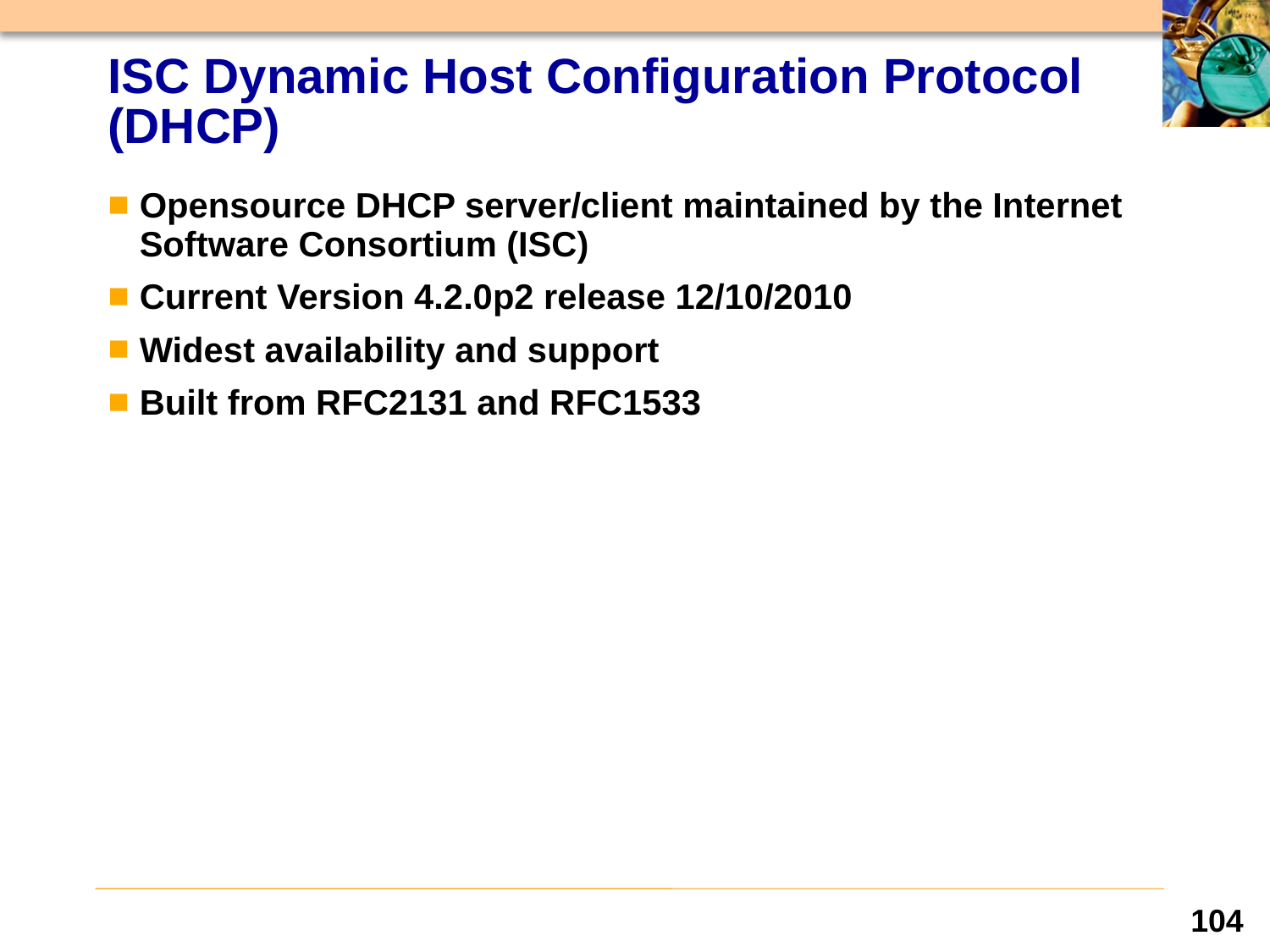

# ISC Dynamic Host Configuration Protocol (DHCP)
Opensource DHCP server/client maintained by the Internet Software Consortium (ISC)
Current Version 4.2.0p2 release 12/10/2010
Widest availability and support
Built from RFC2131 and RFC1533